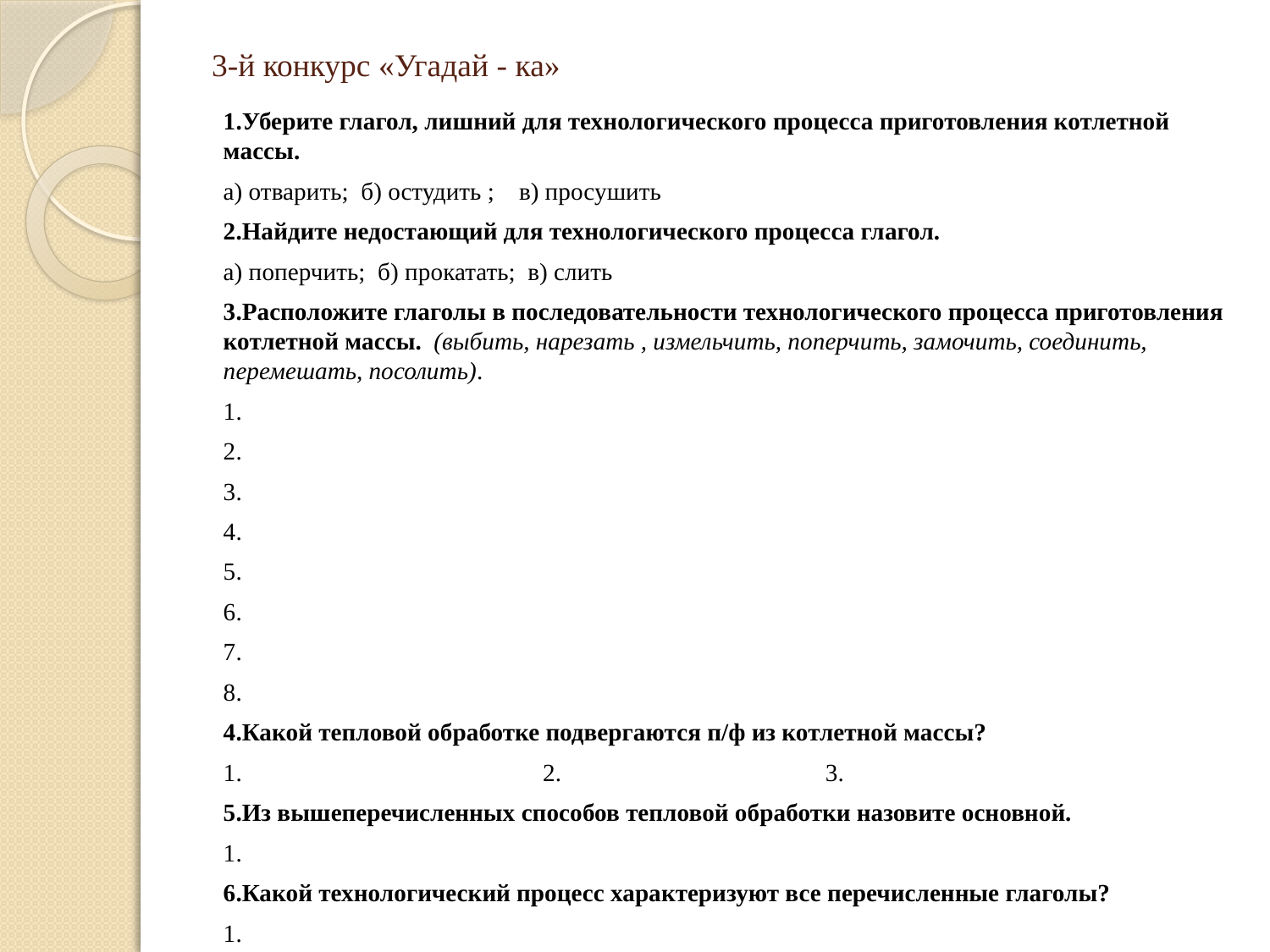

# 3-й конкурс «Угадай - ка»
1.Уберите глагол, лишний для технологического процесса приготовления котлетной массы.
а) отварить;  б) остудить ;    в) просушить
2.Найдите недостающий для технологического процесса глагол.
а) поперчить;  б) прокатать;  в) слить
3.Расположите глаголы в последовательности технологического процесса приготовления котлетной массы.  (выбить, нарезать , измельчить, поперчить, замочить, соединить, перемешать, посолить).
1.
2.
3.
4.
5.
6.
7.
8.
4.Какой тепловой обработке подвергаются п/ф из котлетной массы?
1.                                                 2.                                           3.
5.Из вышеперечисленных способов тепловой обработки назовите основной.
1.
6.Какой технологический процесс характеризуют все перечисленные глаголы?
1.